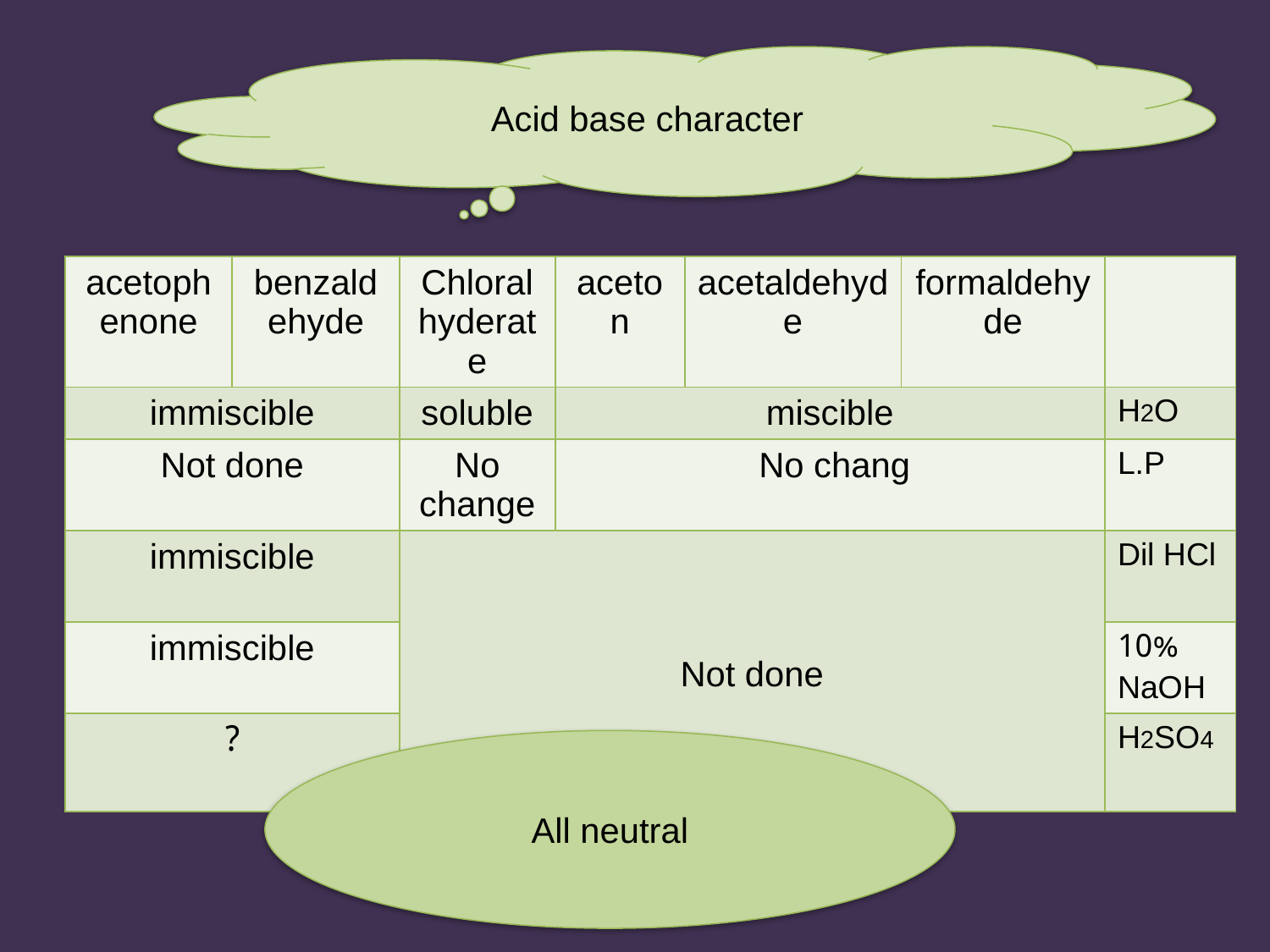

Acid base character
| acetophenone | benzaldehyde | Chloral hyderate | aceton | acetaldehyde | formaldehyde |  |
| --- | --- | --- | --- | --- | --- | --- |
| immiscible |  | soluble | miscible |  |  | H2O |
| Not done |  | No change | No chang |  |  | L.P |
| immiscible |  | Not done |  |  |  | Dil HCl |
| immiscible |  |  |  |  |  | 10% NaOH |
| ? |  |  |  |  |  | H2SO4 |
All neutral